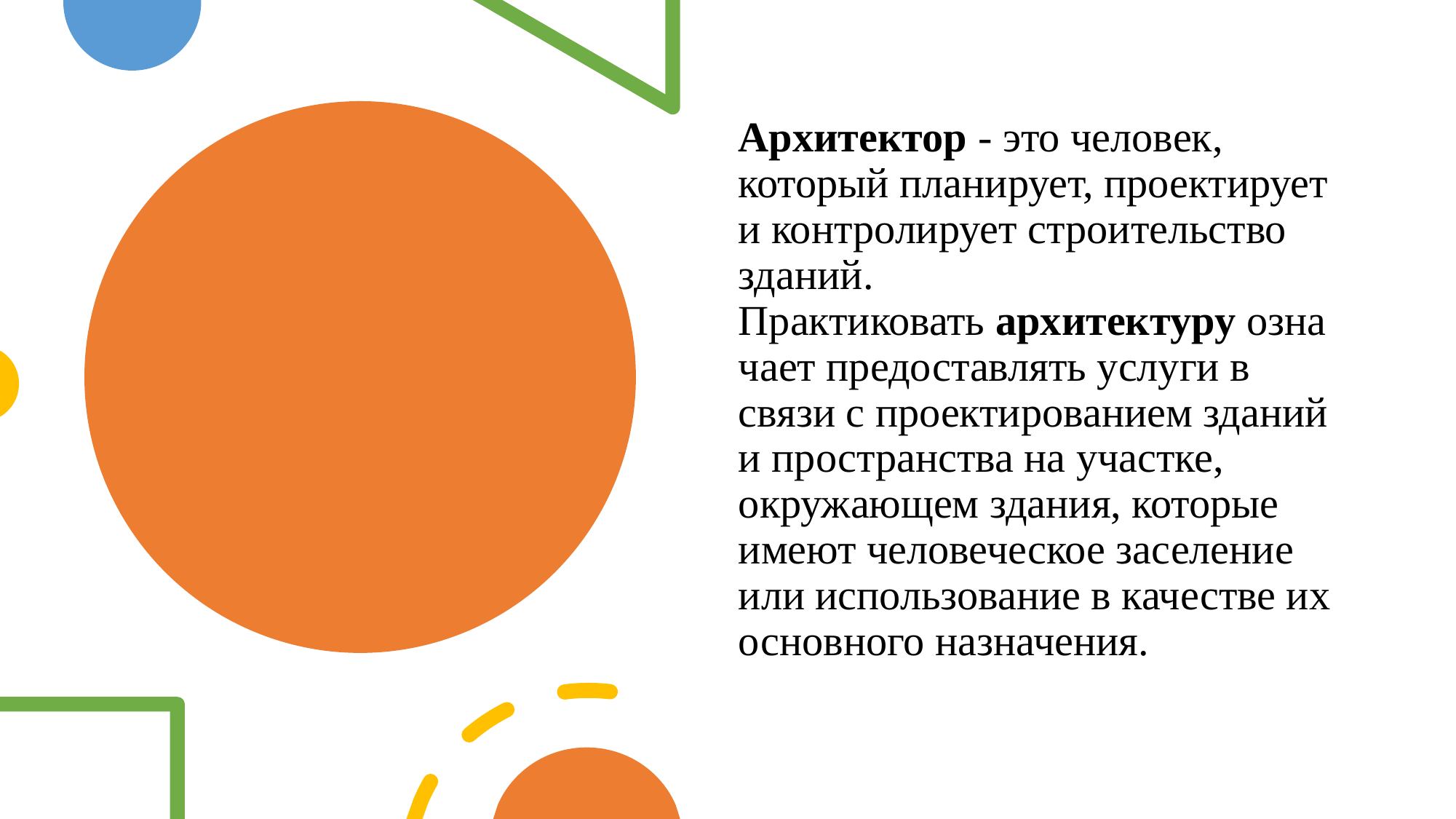

Архитектор - это человек, который планирует, проектирует и контролирует строительство зданий. Практиковать архитектуру означает предоставлять услуги в связи с проектированием зданий и пространства на участке, окружающем здания, которые имеют человеческое заселение или использование в качестве их основного назначения.